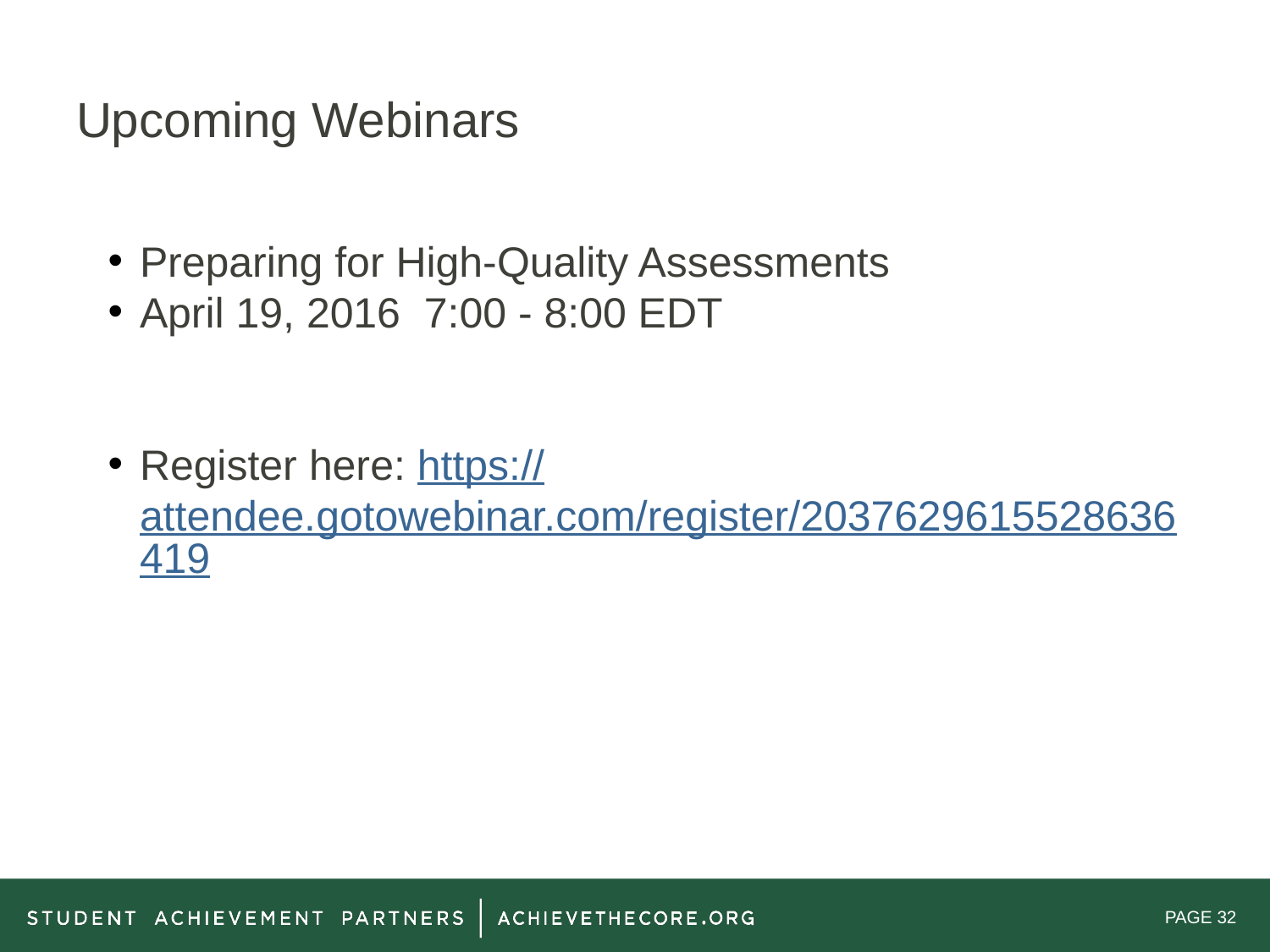

# Upcoming Webinars
Preparing for High-Quality Assessments
April 19, 2016  7:00 - 8:00 EDT

Register here: https://attendee.gotowebinar.com/register/2037629615528636419